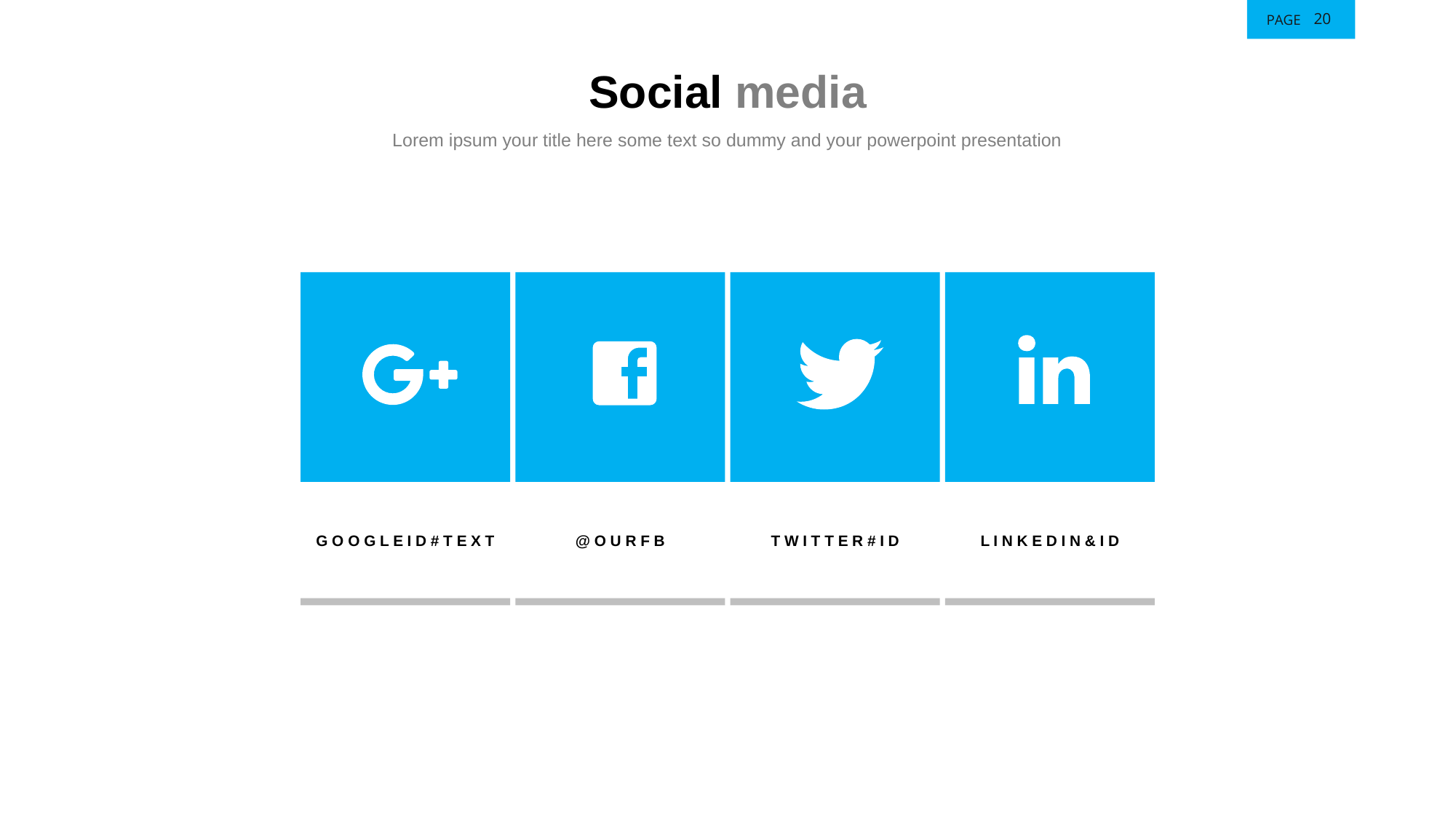

20
# Social media
Lorem ipsum your title here some text so dummy and your powerpoint presentation

G O O G L E I D # T E X T
@ O U R F B
T W I T T E R # I D
L I N K E D I N & I D